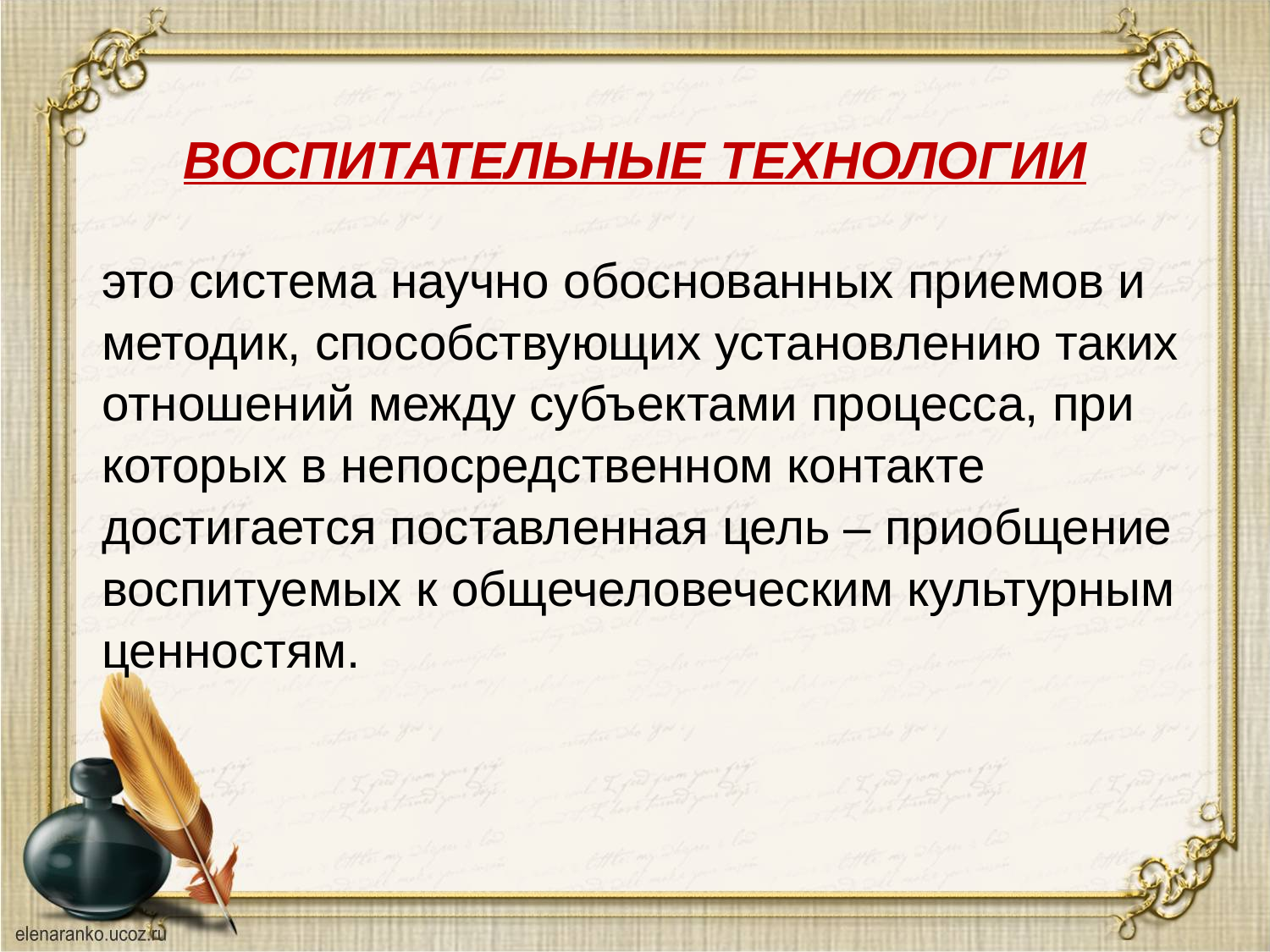

# ВОСПИТАТЕЛЬНЫЕ ТЕХНОЛОГИИ
это система научно обоснованных приемов и методик, способствующих установлению таких отношений между субъектами процесса, при которых в непосредственном контакте достигается поставленная цель – приобщение  воспитуемых к общечеловеческим культурным ценностям.